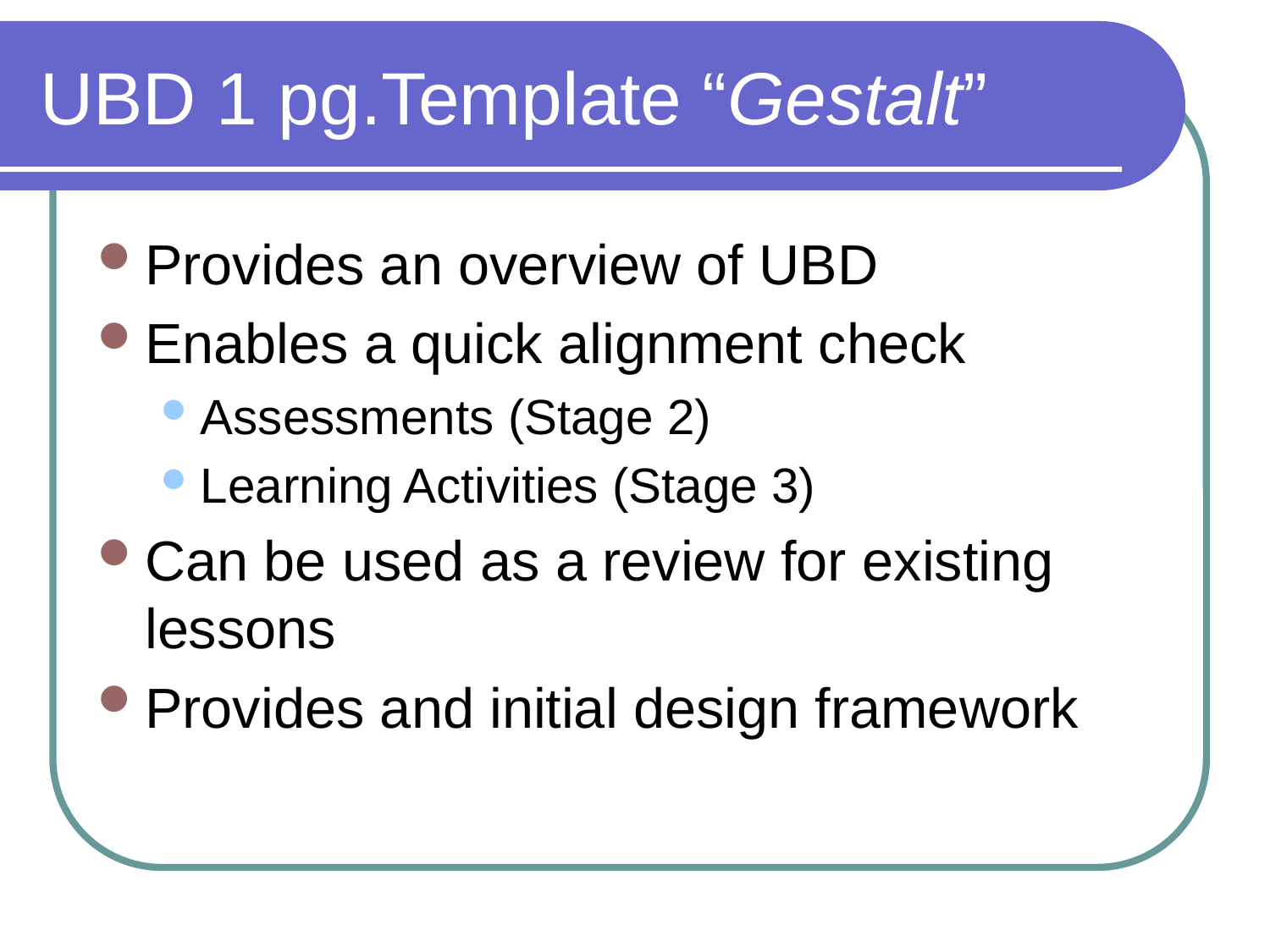

# UBD 1 pg.Template “Gestalt”
Provides an overview of UBD
Enables a quick alignment check
Assessments (Stage 2)
Learning Activities (Stage 3)
Can be used as a review for existing lessons
Provides and initial design framework